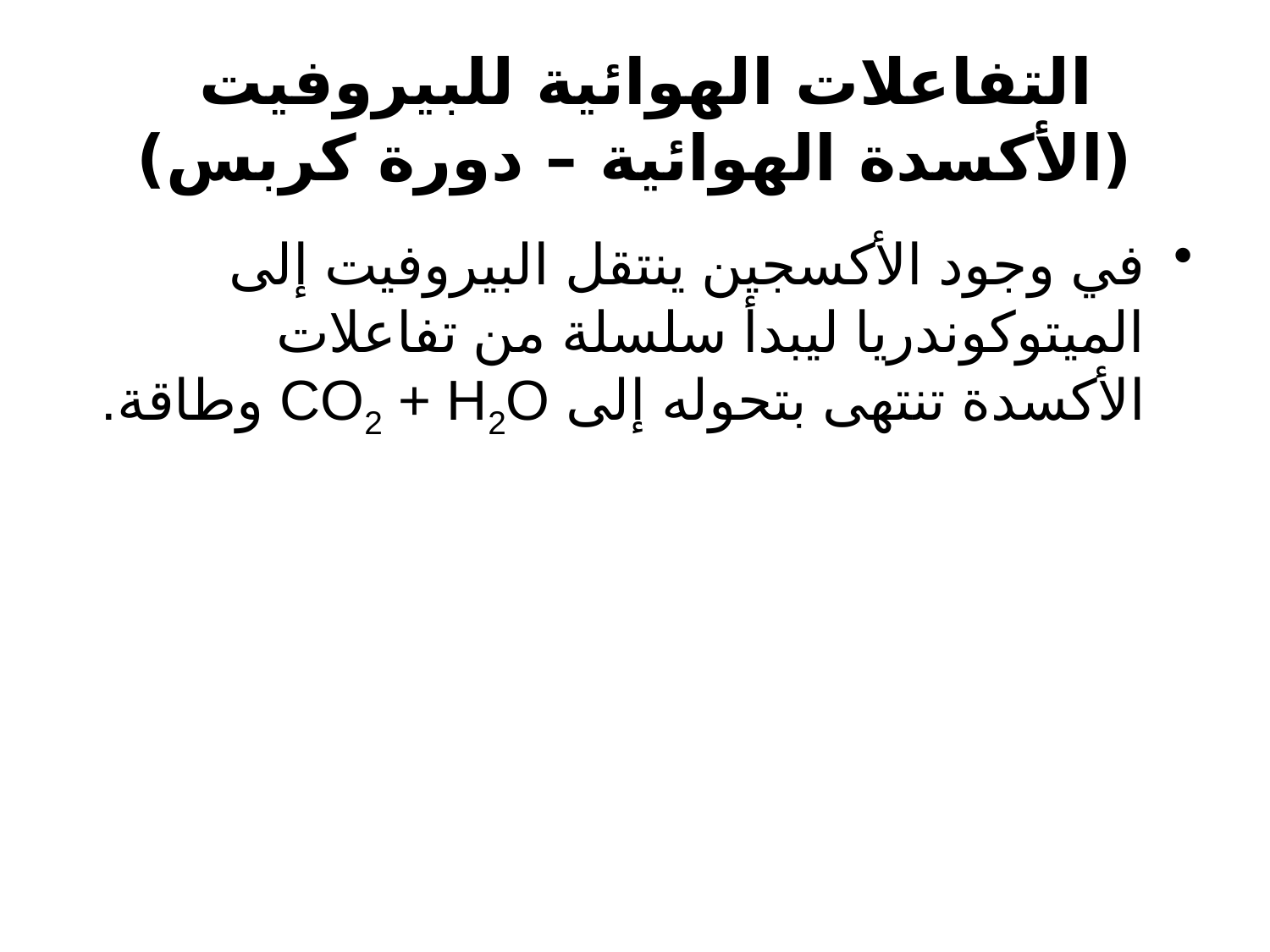

# التفاعلات الهوائية للبيروفيت (الأكسدة الهوائية – دورة كربس)
في وجود الأكسجين ينتقل البيروفيت إلى الميتوكوندريا ليبدأ سلسلة من تفاعلات الأكسدة تنتهى بتحوله إلى CO2 + H2O وطاقة.